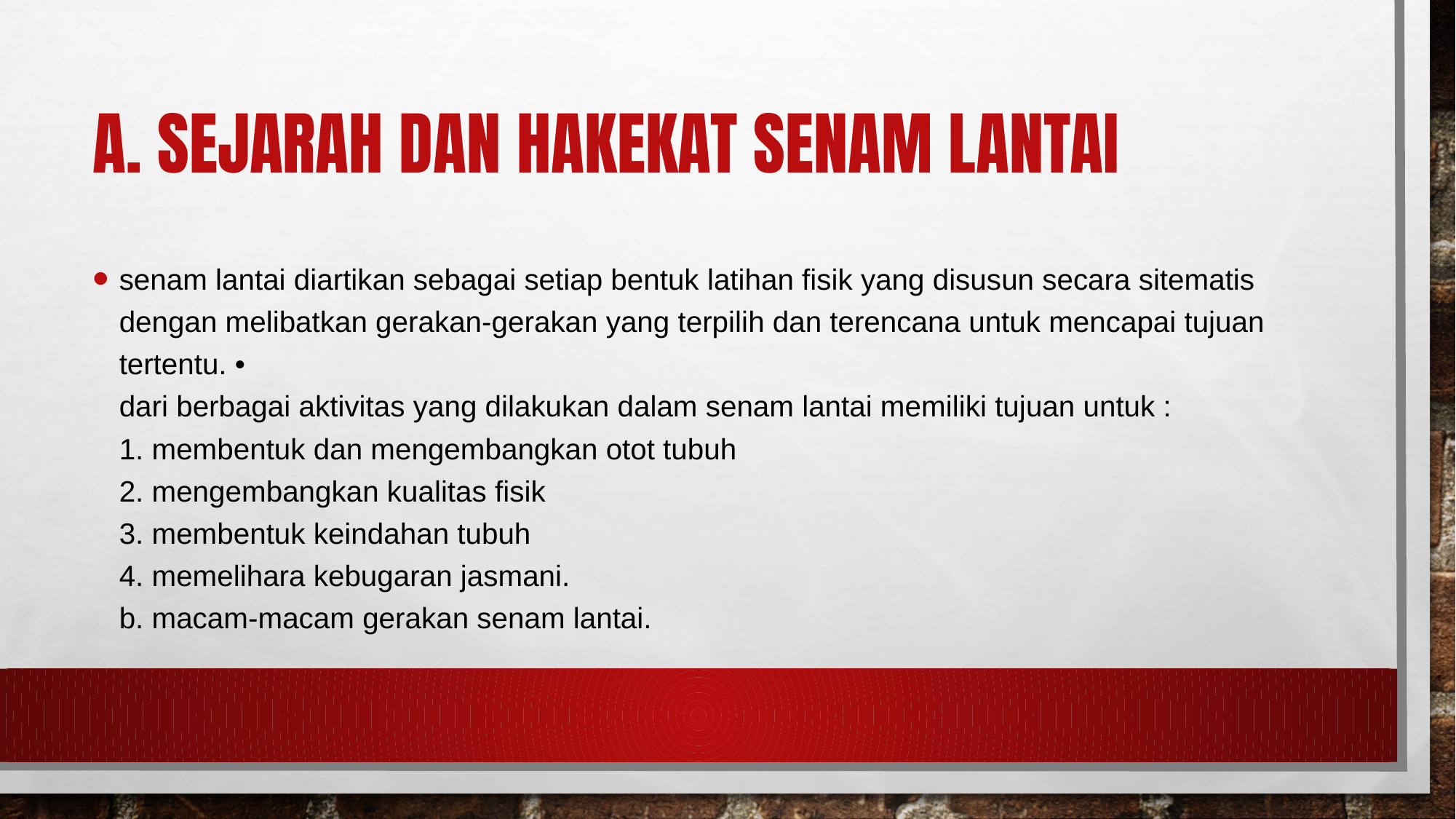

# A. Sejarah dan hakekat senam lantai
senam lantai diartikan sebagai setiap bentuk latihan fisik yang disusun secara sitematis dengan melibatkan gerakan-gerakan yang terpilih dan terencana untuk mencapai tujuan tertentu. • 
dari berbagai aktivitas yang dilakukan dalam senam lantai memiliki tujuan untuk : 
1. membentuk dan mengembangkan otot tubuh 
2. mengembangkan kualitas fisik 
3. membentuk keindahan tubuh 
4. memelihara kebugaran jasmani. 
b. macam-macam gerakan senam lantai.